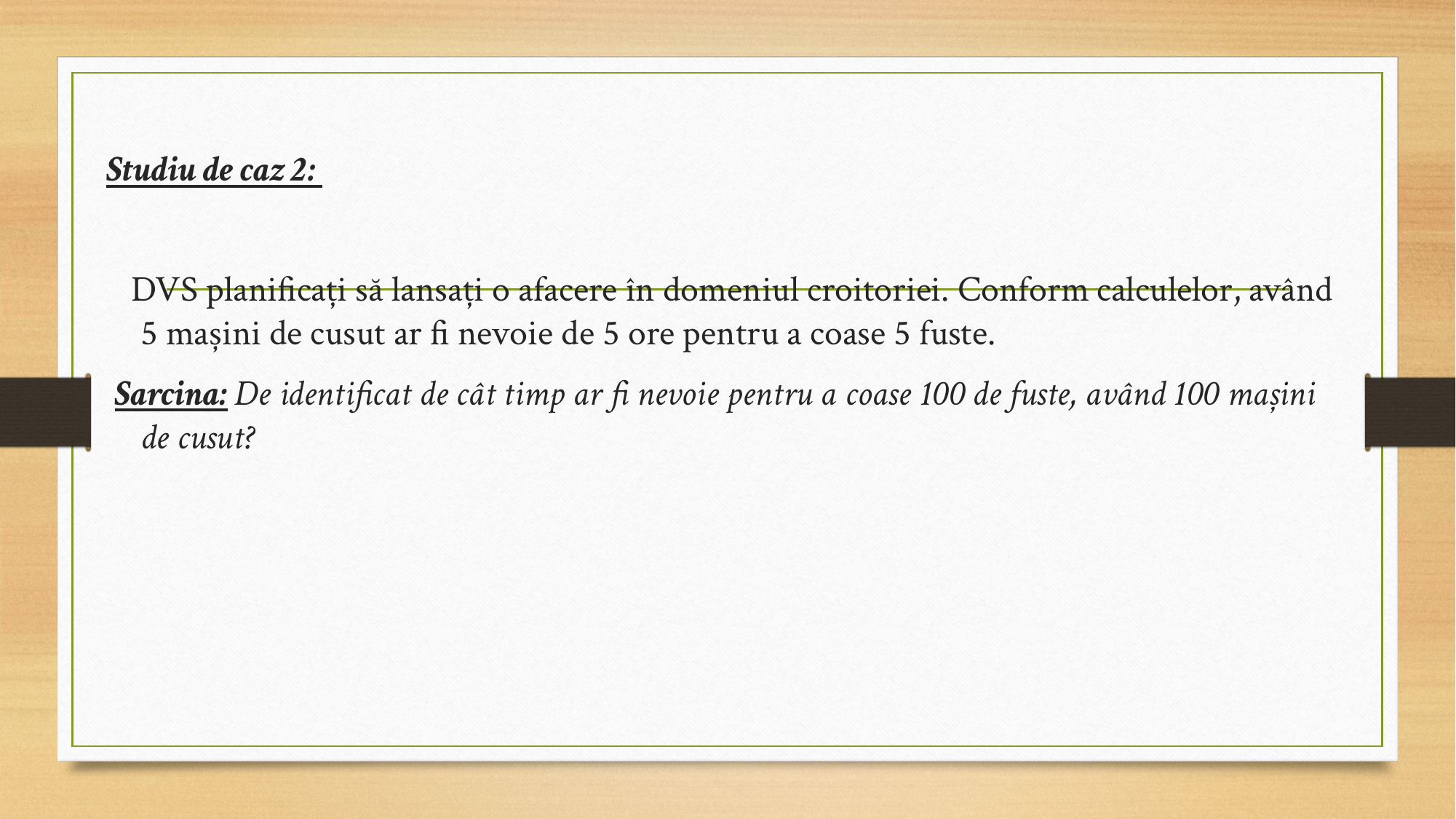

Studiu de caz 2:

   DVS planificați să lansați o afacere în domeniul croitoriei. Conform calculelor, având 5 mașini de cusut ar fi nevoie de 5 ore pentru a coase 5 fuste.
 Sarcina: De identificat de cât timp ar fi nevoie pentru a coase 100 de fuste, având 100 mașini de cusut?